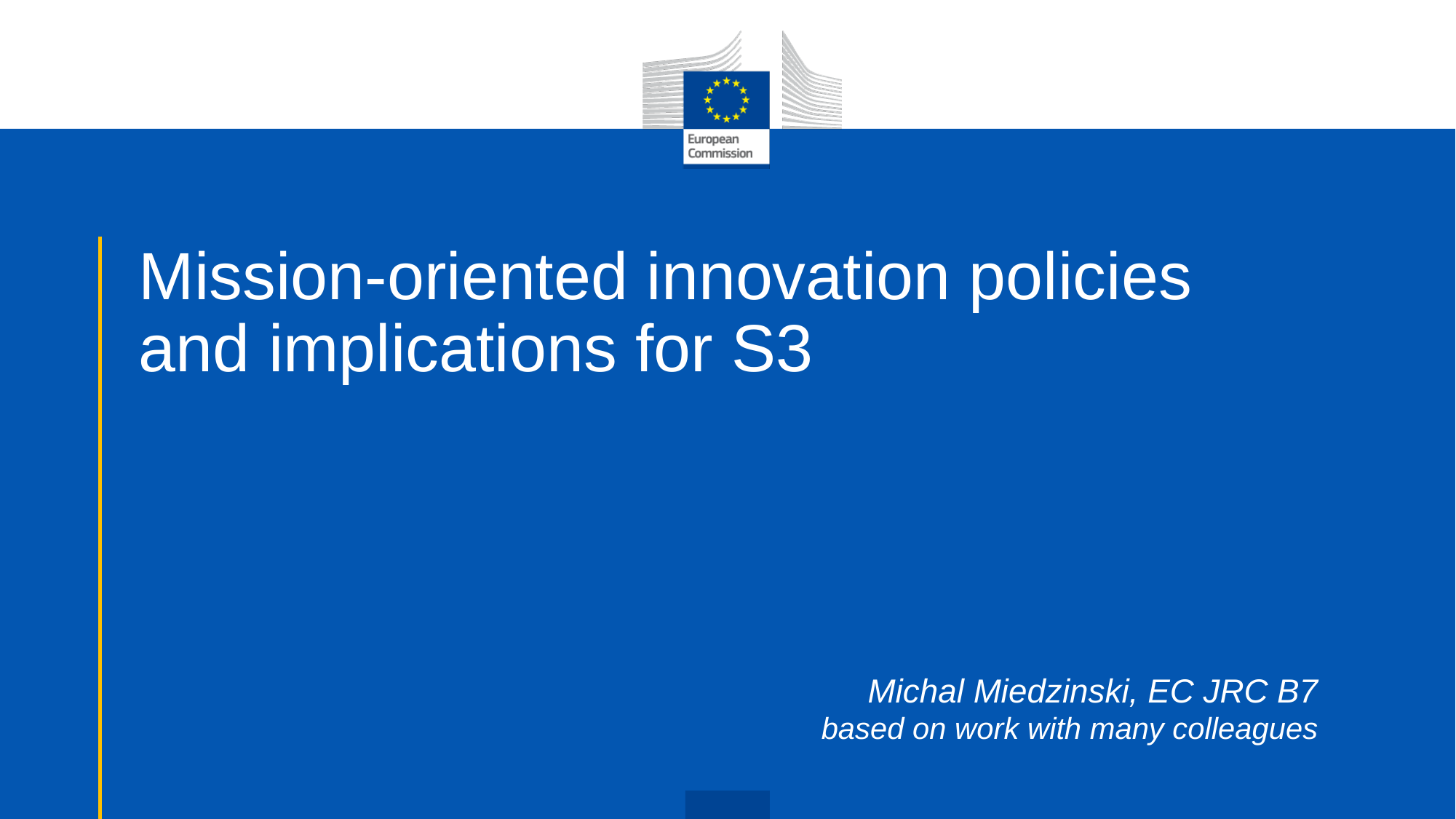

# Mission-oriented innovation policies and implications for S3

Michal Miedzinski, EC JRC B7
based on work with many colleagues